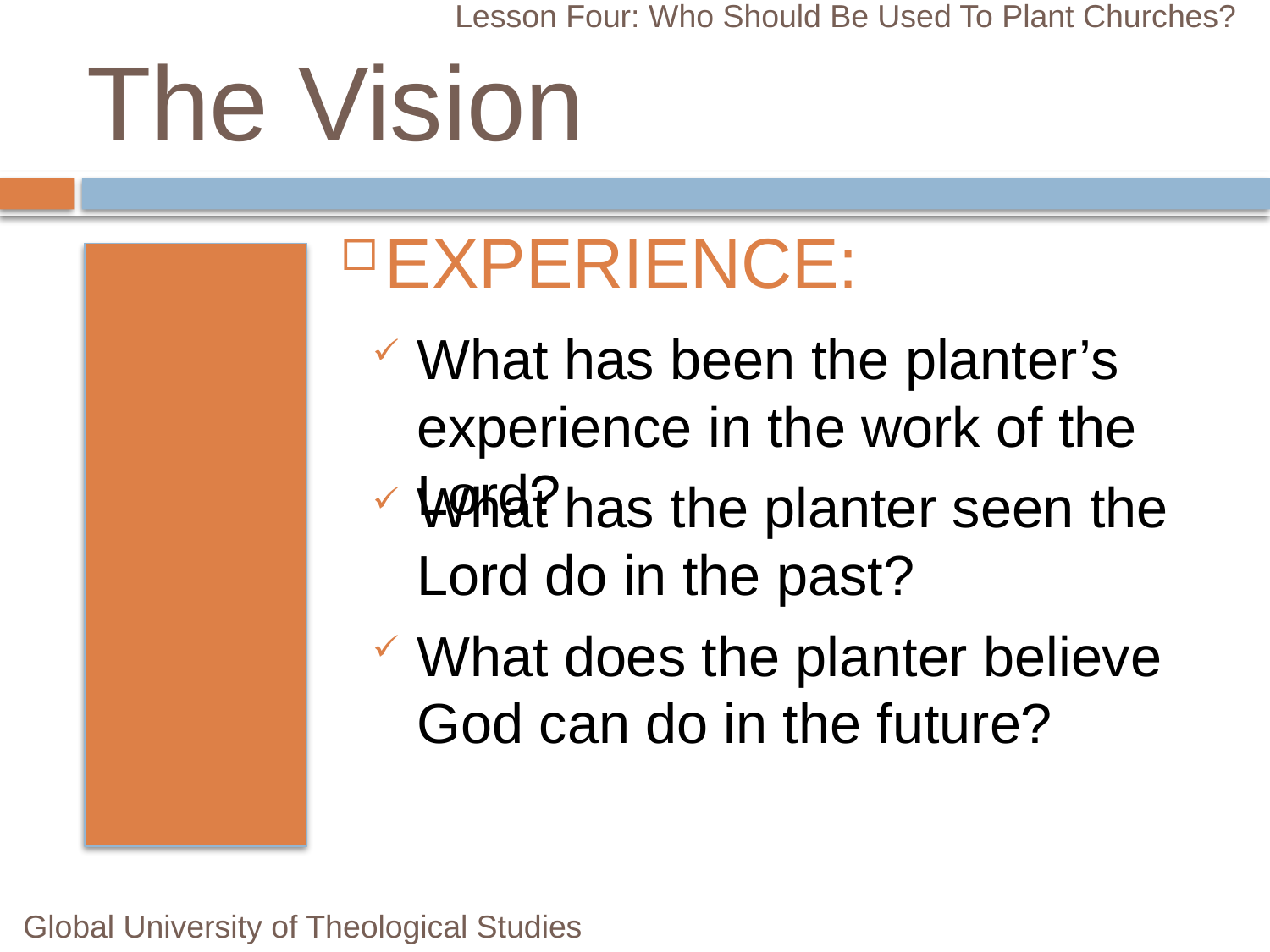

Lesson Four: Who Should Be Used To Plant Churches?
# The Vision
EXPERIENCE:

What has been the planter’s experience in the work of the Lord?
What has the planter seen the Lord do in the past?
What does the planter believe God can do in the future?
Global University of Theological Studies